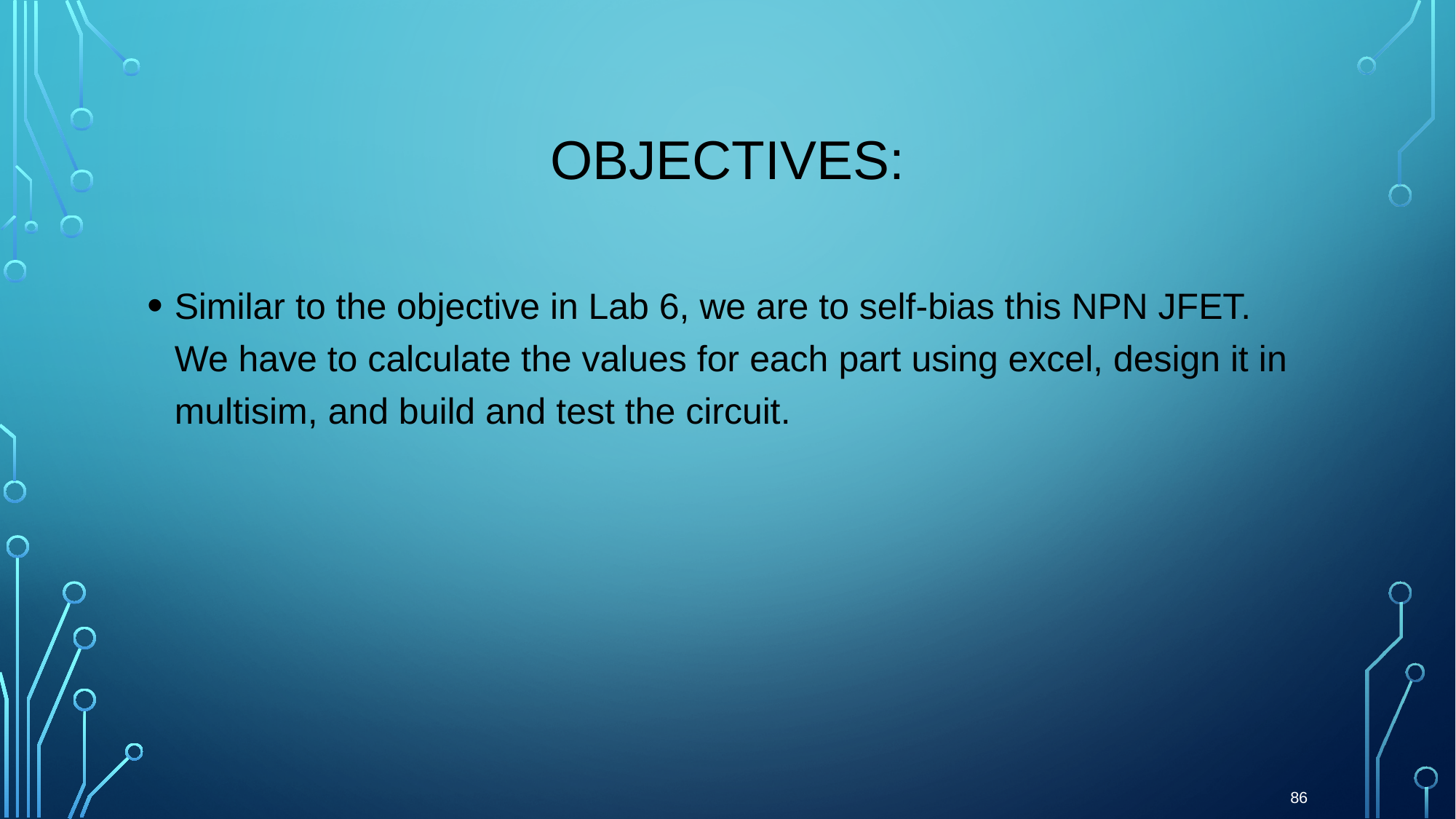

# Objectives:
Similar to the objective in Lab 6, we are to self-bias this NPN JFET. We have to calculate the values for each part using excel, design it in multisim, and build and test the circuit.
86